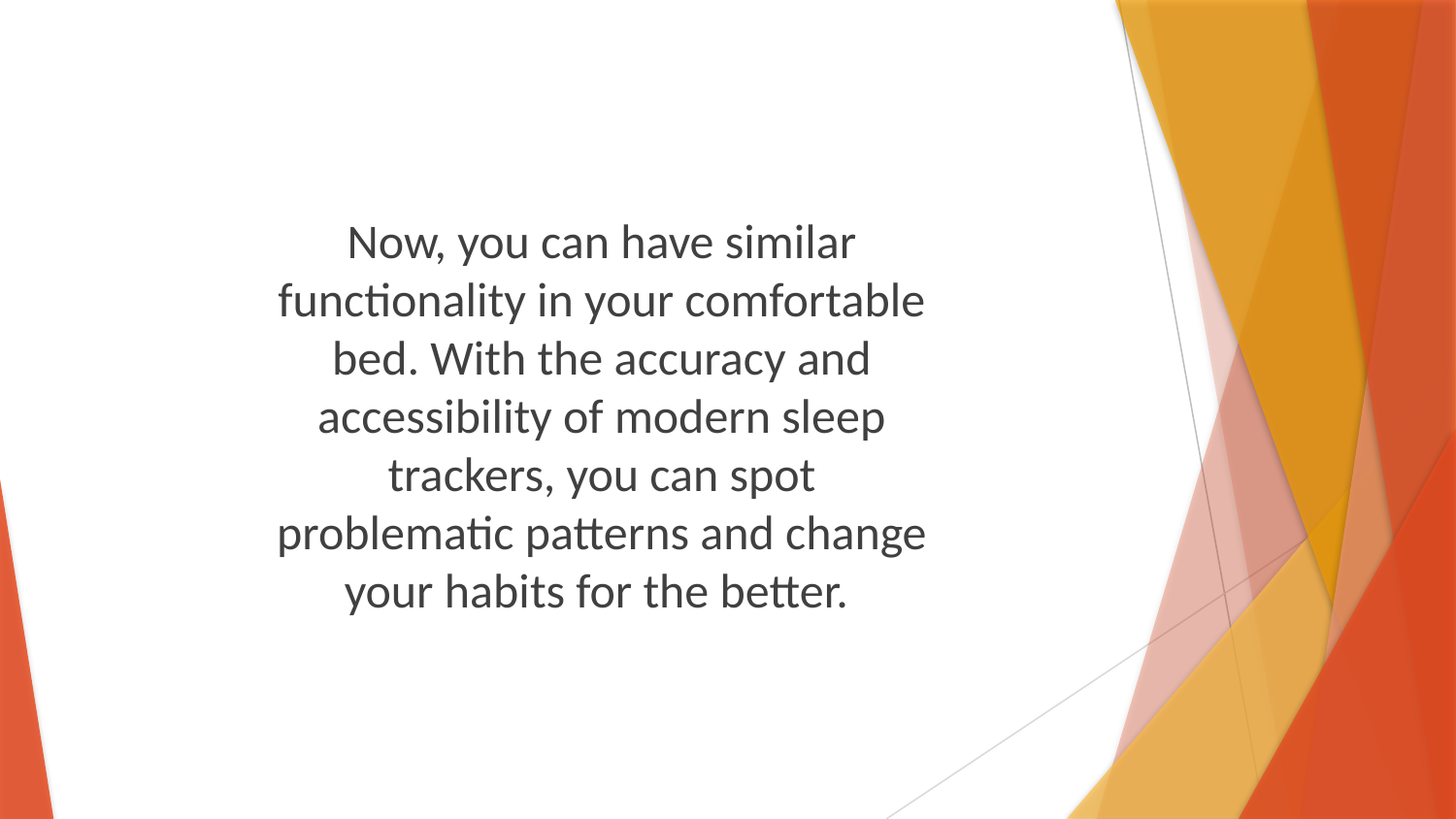

Now, you can have similar functionality in your comfortable bed. With the accuracy and accessibility of modern sleep trackers, you can spot problematic patterns and change your habits for the better.